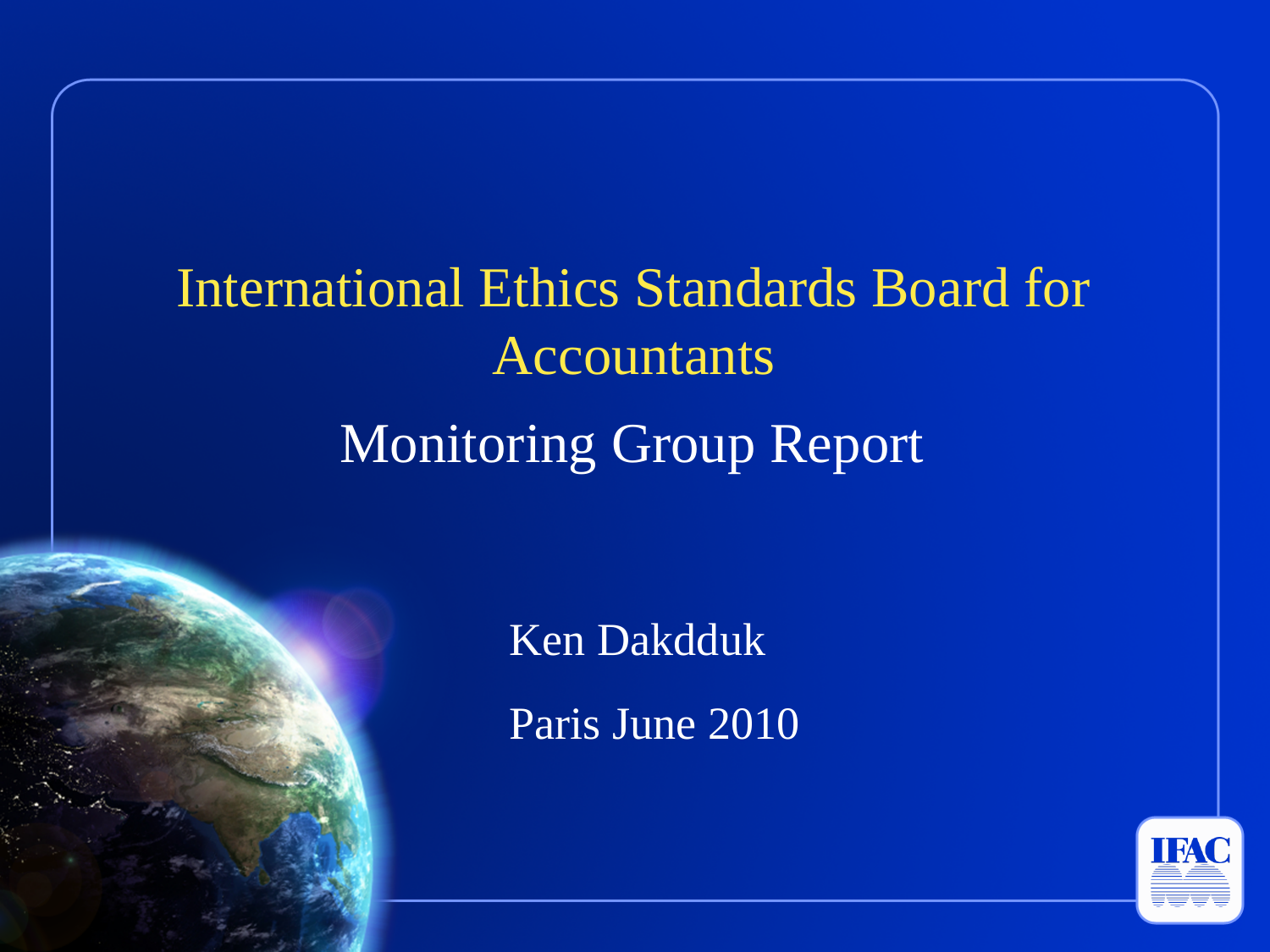

International Ethics Standards Board for Accountants
Monitoring Group Report
Ken Dakdduk
Paris June 2010